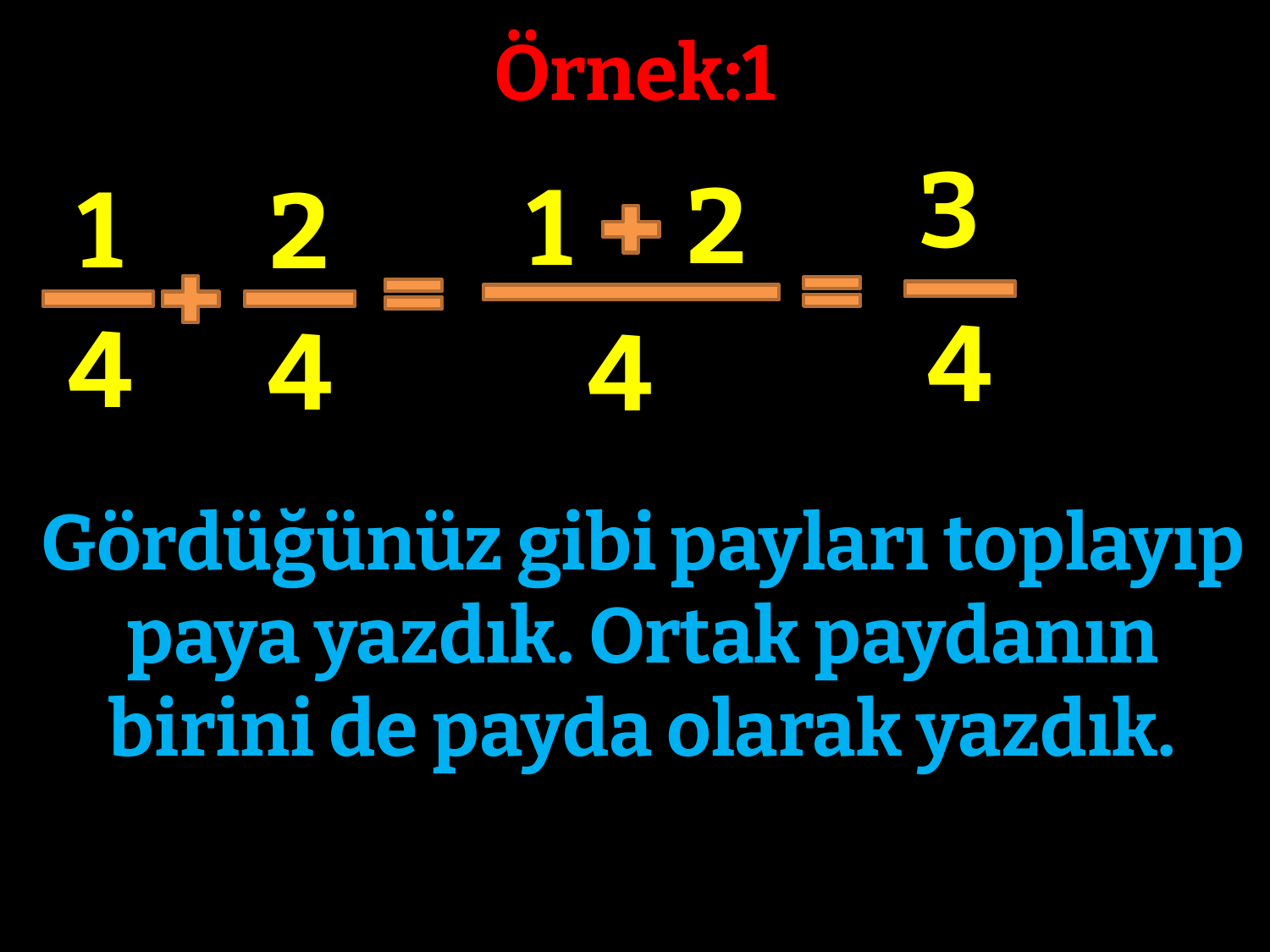

Örnek:1
3
2
1
1
2

4
4
#
4
4
Gördüğünüz gibi payları toplayıp paya yazdık. Ortak paydanın birini de payda olarak yazdık.